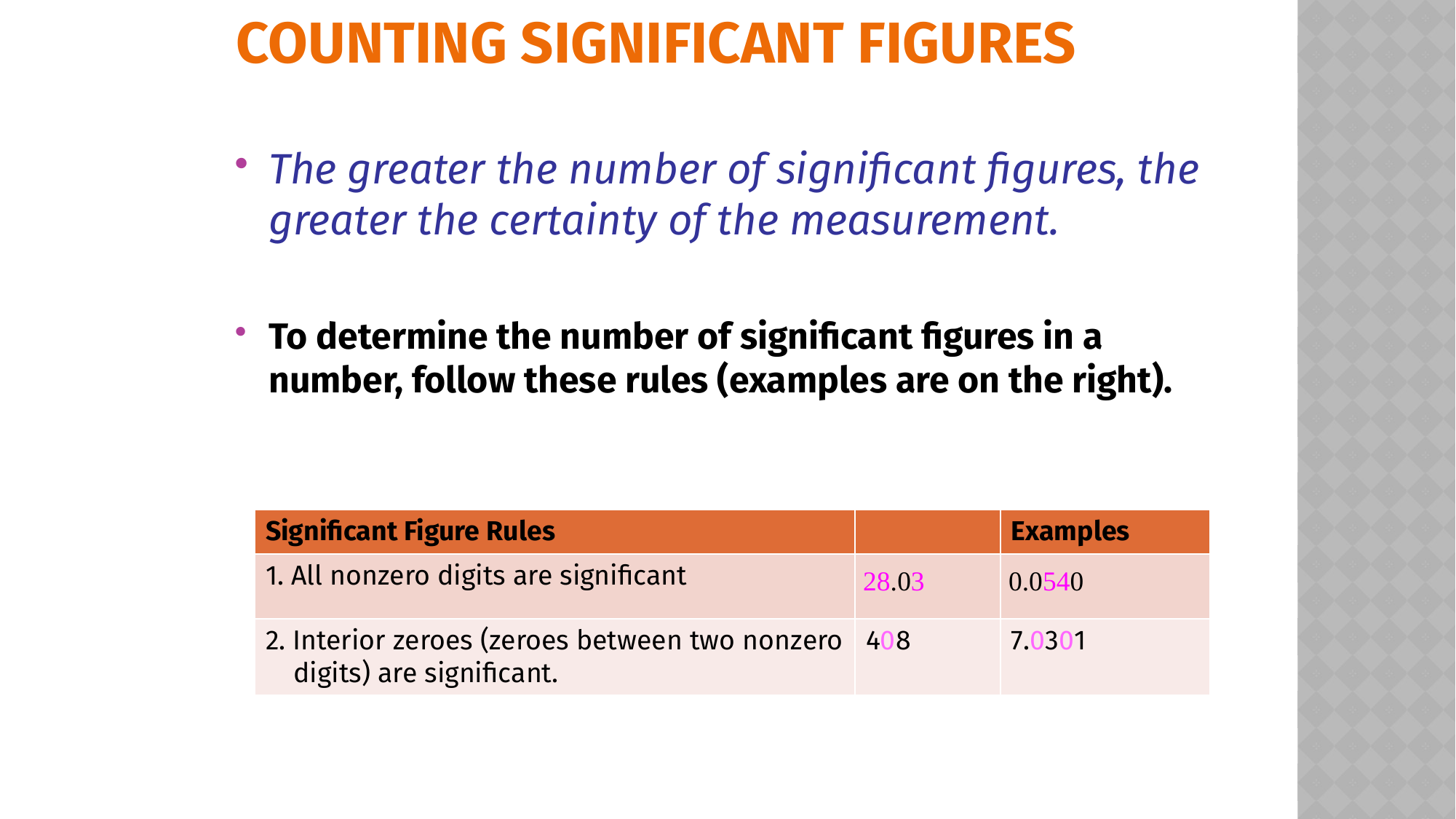

# Counting Significant Figures
The greater the number of significant figures, the greater the certainty of the measurement.

To determine the number of significant figures in a number, follow these rules (examples are on the right).
| Significant Figure Rules |  | Examples |
| --- | --- | --- |
| 1. All nonzero digits are significant | 28.03 | 0.0540 |
| 2. Interior zeroes (zeroes between two nonzero digits) are significant. | 408 | 7.0301 |